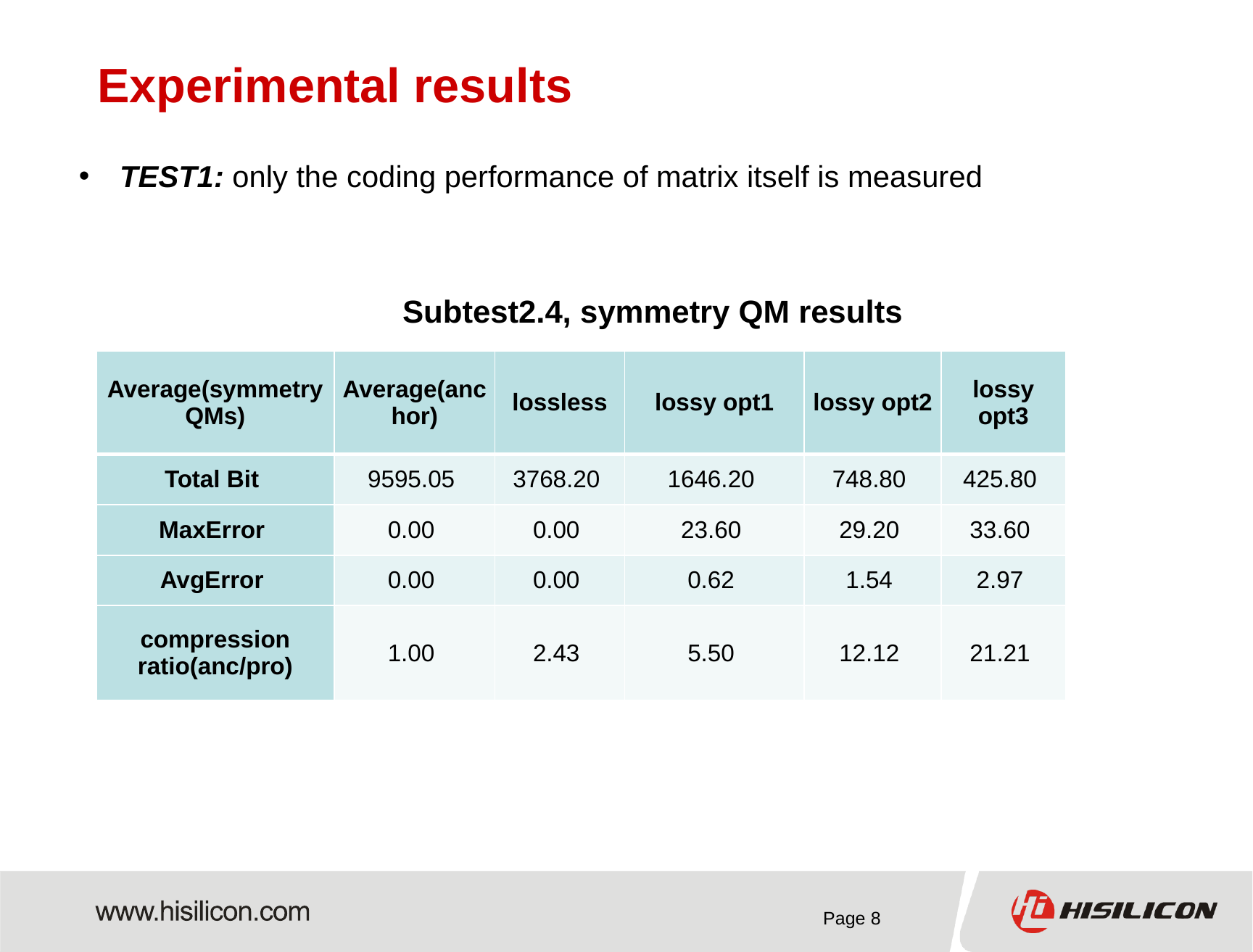

# Experimental results
TEST1: only the coding performance of matrix itself is measured
 Subtest2.4, symmetry QM results
| Average(symmetry QMs) | Average(anchor) | lossless | lossy opt1 | lossy opt2 | lossy opt3 |
| --- | --- | --- | --- | --- | --- |
| Total Bit | 9595.05 | 3768.20 | 1646.20 | 748.80 | 425.80 |
| MaxError | 0.00 | 0.00 | 23.60 | 29.20 | 33.60 |
| AvgError | 0.00 | 0.00 | 0.62 | 1.54 | 2.97 |
| compression ratio(anc/pro) | 1.00 | 2.43 | 5.50 | 12.12 | 21.21 |

Page 8